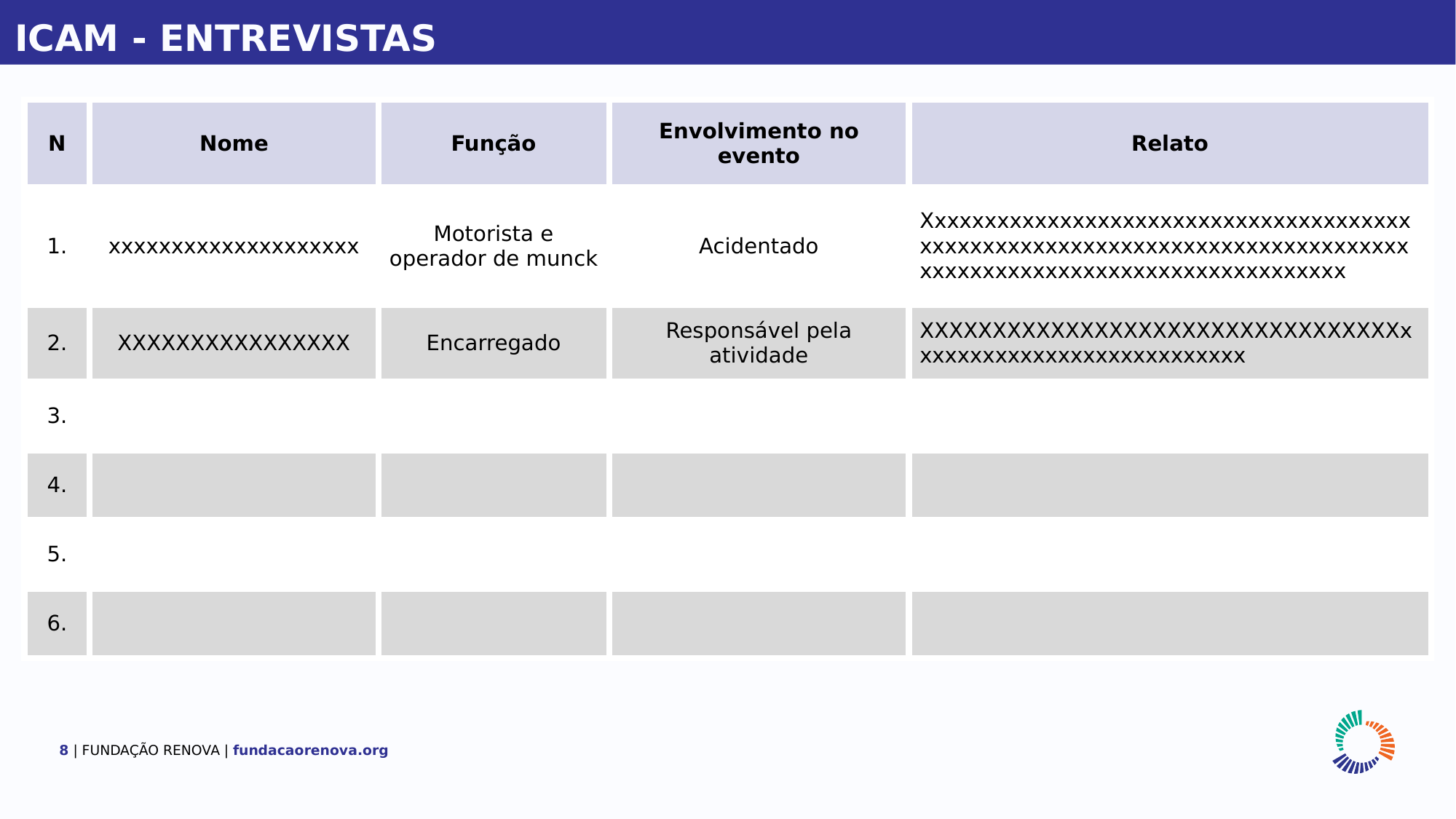

ICAM - ENTREVISTAS
| N | Nome | Função | Envolvimento no evento | Relato |
| --- | --- | --- | --- | --- |
| 1. | xxxxxxxxxxxxxxxxxxxx | Motorista e operador de munck | Acidentado | Xxxxxxxxxxxxxxxxxxxxxxxxxxxxxxxxxxxxxxxxxxxxxxxxxxxxxxxxxxxxxxxxxxxxxxxxxxxxxxxxxxxxxxxxxxxxxxxxxxxxxxxxxxxxxxxx |
| 2. | XXXXXXXXXXXXXXXX | Encarregado | Responsável pela atividade | XXXXXXXXXXXXXXXXXXXXXXXXXXXXXXXXXxxxxxxxxxxxxxxxxxxxxxxxxxxx |
| 3. |  |  |  |  |
| 4. |  |  |  |  |
| 5. |  |  |  |  |
| 6. |  |  |  |  |